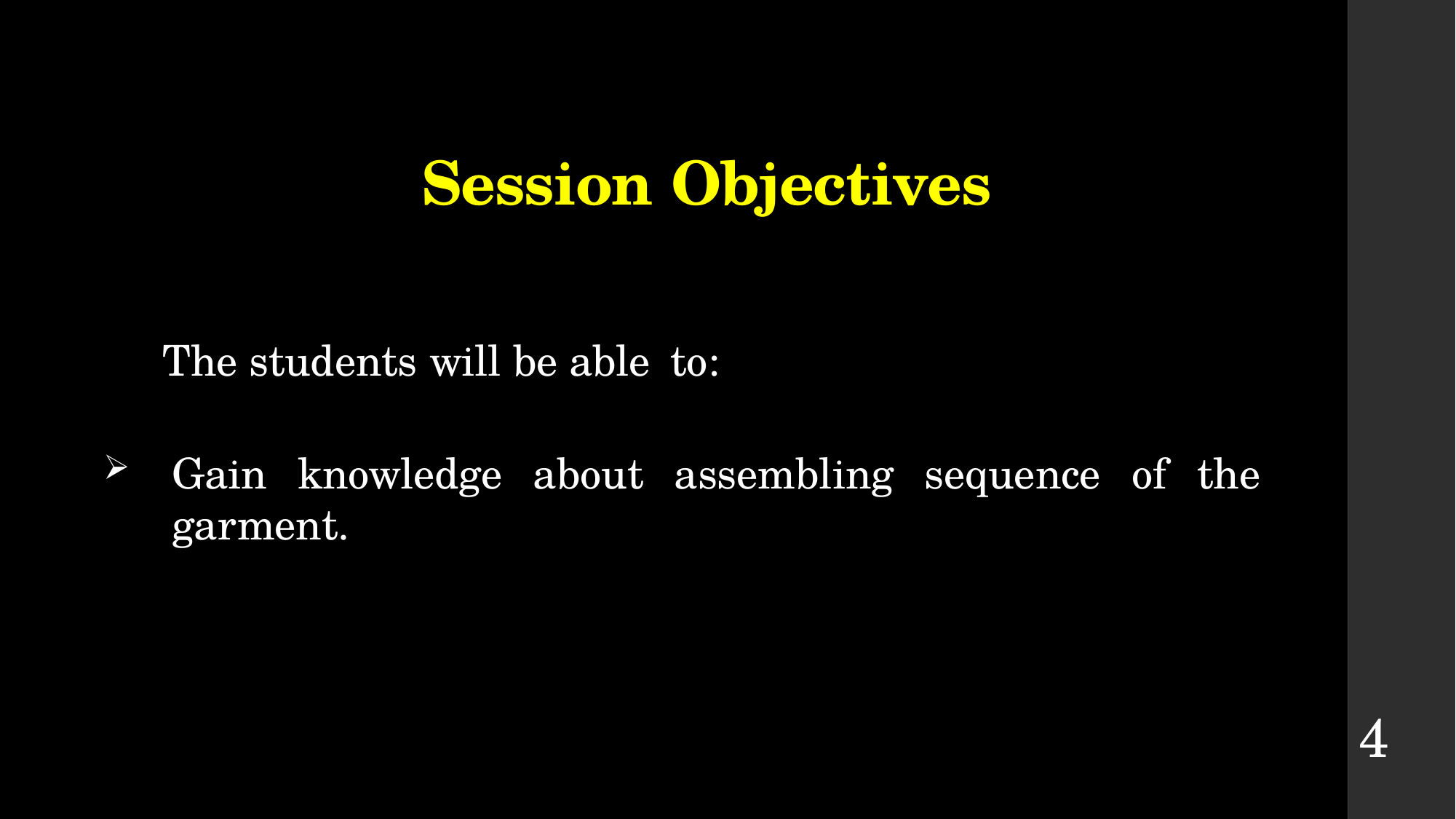

# Session Objectives
      The students will be able to:

Gain knowledge about assembling sequence of the garment.
4